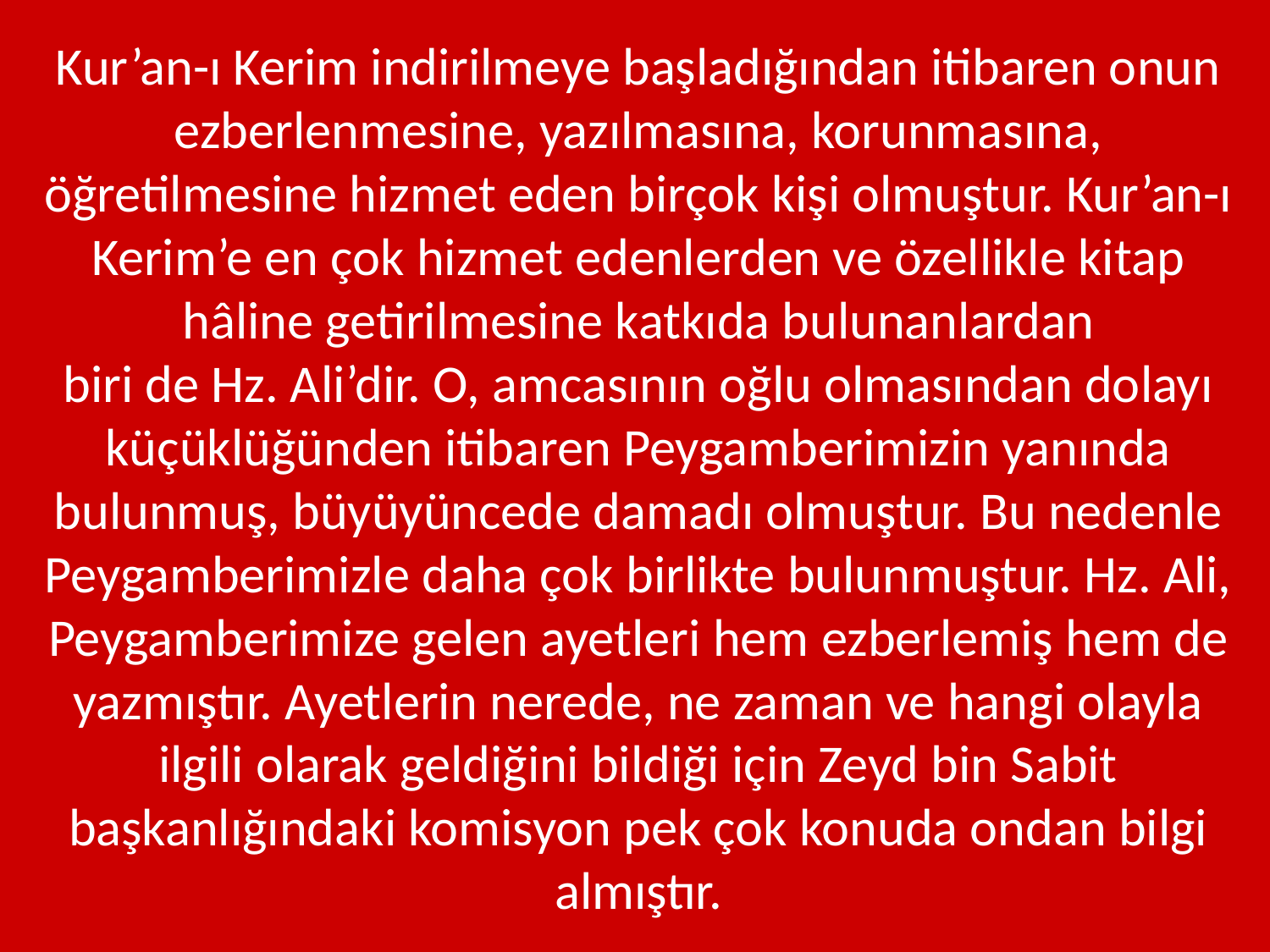

Kur’an-ı Kerim indirilmeye başladığından itibaren onun ezberlenmesine, yazılmasına, korunmasına, öğretilmesine hizmet eden birçok kişi olmuştur. Kur’an-ı Kerim’e en çok hizmet edenlerden ve özellikle kitap hâline getirilmesine katkıda bulunanlardan
biri de Hz. Ali’dir. O, amcasının oğlu olmasından dolayı küçüklüğünden itibaren Peygamberimizin yanında bulunmuş, büyüyüncede damadı olmuştur. Bu nedenle Peygamberimizle daha çok birlikte bulunmuştur. Hz. Ali, Peygamberimize gelen ayetleri hem ezberlemiş hem de yazmıştır. Ayetlerin nerede, ne zaman ve hangi olayla ilgili olarak geldiğini bildiği için Zeyd bin Sabit başkanlığındaki komisyon pek çok konuda ondan bilgi almıştır.